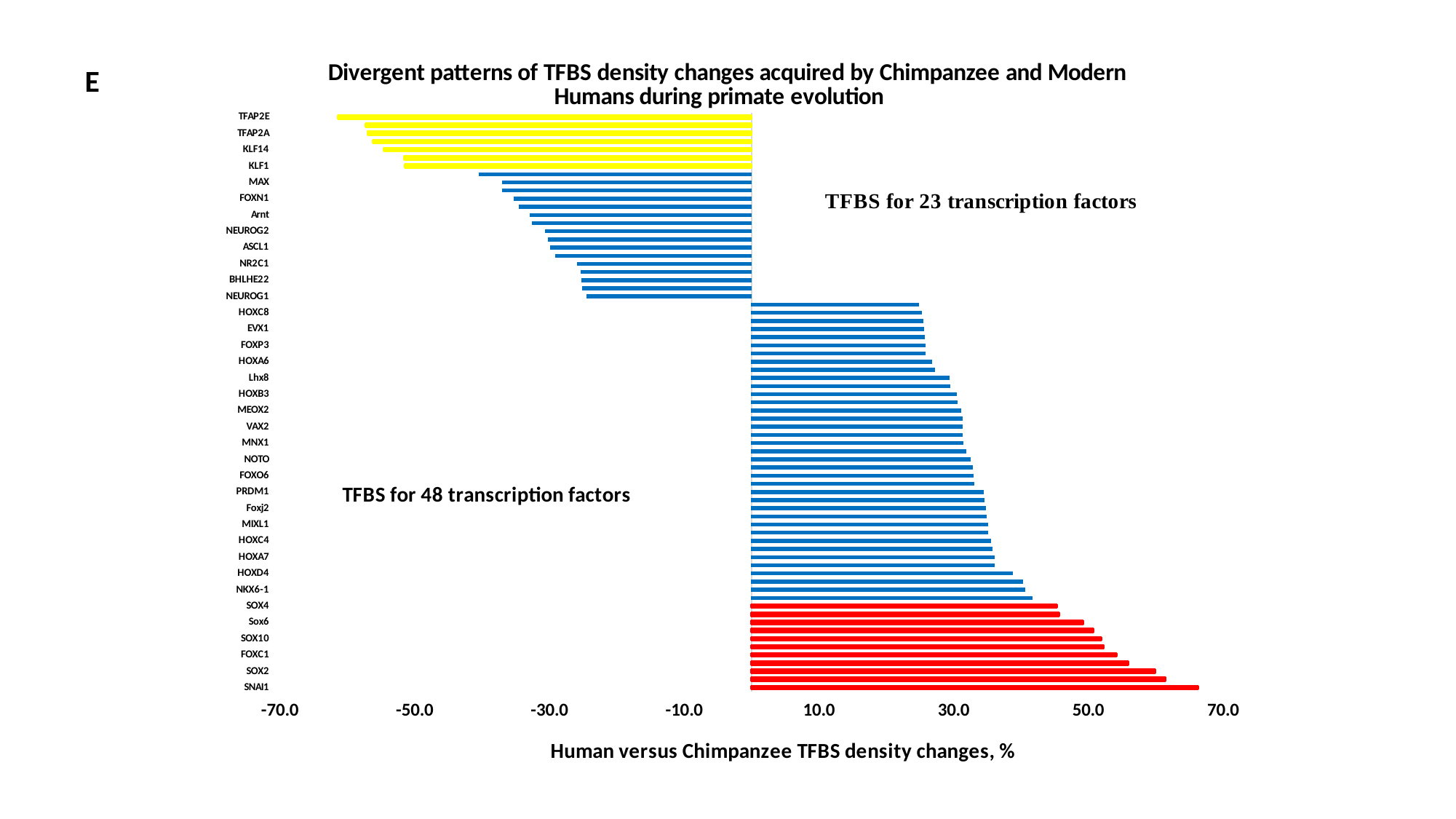

### Chart: Divergent patterns of TFBS density changes acquired by Chimpanzee and Modern Humans during primate evolution

| Category | Human gains, % |
|---|---|
| SNAI1 | 66.3002814693412 |
| SOX15 | 61.42852885073915 |
| SOX2 | 59.92330126810719 |
| SRY | 55.92397713870998 |
| FOXC1 | 54.21384319589831 |
| Sox3 | 52.176976187121326 |
| SOX10 | 51.9032816958826 |
| FOXG1 | 50.68387889964654 |
| Sox6 | 49.14772727272727 |
| SOX18 | 45.62937062937061 |
| SOX4 | 45.292733156810826 |
| Arid3a | 41.64673046251994 |
| NKX6-1 | 40.51757107041175 |
| NKX6-2 | 40.246625645097254 |
| HOXD4 | 38.770197500714794 |
| BARHL2 | 36.02456405469873 |
| HOXA7 | 36.02132600224202 |
| LHX4 | 35.714637058368474 |
| HOXC4 | 35.44253147627426 |
| FOXL1 | 35.039478559958965 |
| MIXL1 | 35.01245577298 |
| BSX | 34.820777919475304 |
| Foxj2 | 34.71928588207657 |
| BARX1 | 34.511850051274266 |
| PRDM1 | 34.35764396375328 |
| NKX6-3 | 32.99378924378926 |
| FOXO6 | 32.892249527410215 |
| GSX1 | 32.78437988024352 |
| NOTO | 32.450331125827816 |
| HOXB5 | 31.818181818181813 |
| MNX1 | 31.427783582956014 |
| ESX1 | 31.31252147905967 |
| VAX2 | 31.239037285757238 |
| DRGX | 31.22889241160659 |
| MEOX2 | 31.017322231792516 |
| FOXO4 | 30.51146384479718 |
| HOXB3 | 30.364962378191684 |
| HOXA1 | 29.396577717473242 |
| Lhx8 | 29.357456630183897 |
| DLX1 | 27.22135238281632 |
| HOXA6 | 26.761986939163595 |
| ISL2 | 25.816017072896784 |
| FOXP3 | 25.788738409056837 |
| HOXA9 | 25.65217391304348 |
| EVX1 | 25.60082147292006 |
| OTX1 | 25.486325115562398 |
| HOXC8 | 25.19581032285471 |
| HOXB6 | 24.843607367234075 |
| NEUROG1 | -24.45132172791747 |
| CLOCK | -25.15198279087168 |
| BHLHE22 | -25.241167129813412 |
| FIGLA | -25.261927859599613 |
| NR2C1 | -25.889679715302492 |
| ZNF257 | -29.094572104295008 |
| ASCL1 | -29.896907216494846 |
| PTF1A | -30.141927574500183 |
| NEUROG2 | -30.62488613590818 |
| ZEB1 | -32.512273573726084 |
| Arnt | -32.824464951894754 |
| Tcf12 | -34.54054937867887 |
| FOXN1 | -35.252069583794295 |
| KLF5 | -37.007800891530465 |
| MAX | -37.02272727272727 |
| SP5 | -40.43900094351379 |
| KLF1 | -51.465459045904595 |
| VEZF1 | -51.512801714414614 |
| KLF14 | -54.57481794691097 |
| TFAP2C | -56.22700998423541 |
| TFAP2A | -56.97965872939362 |
| TFAP2B | -57.27170300905904 |
| TFAP2E | -61.426256077795784 |
E